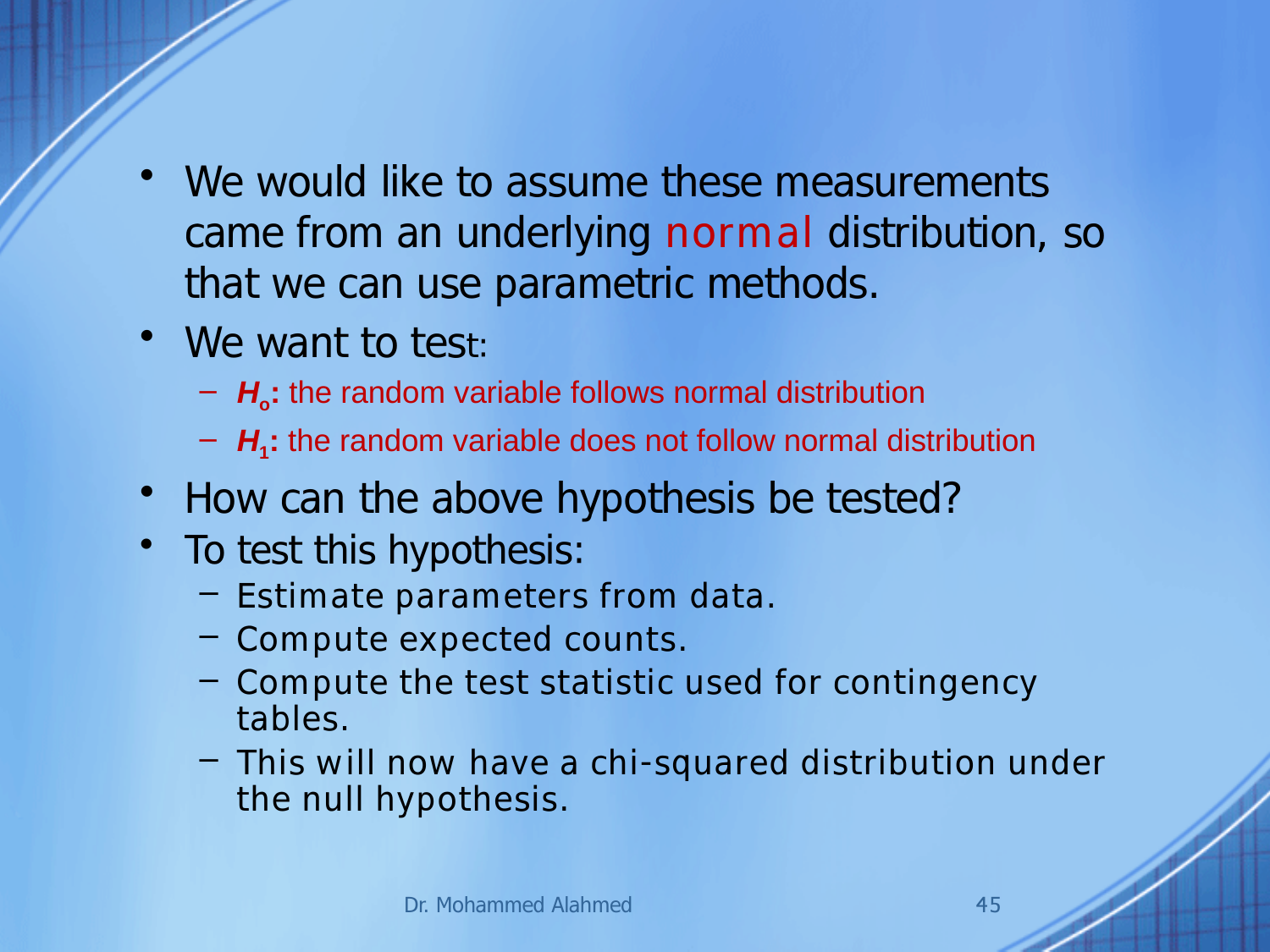

We would like to assume these measurements came from an underlying normal distribution, so that we can use parametric methods.
We want to test:
Ho: the random variable follows normal distribution
H1: the random variable does not follow normal distribution
How can the above hypothesis be tested?
To test this hypothesis:
Estimate parameters from data.
Compute expected counts.
Compute the test statistic used for contingency tables.
This will now have a chi-squared distribution under the null hypothesis.
Dr. Mohammed Alahmed
45